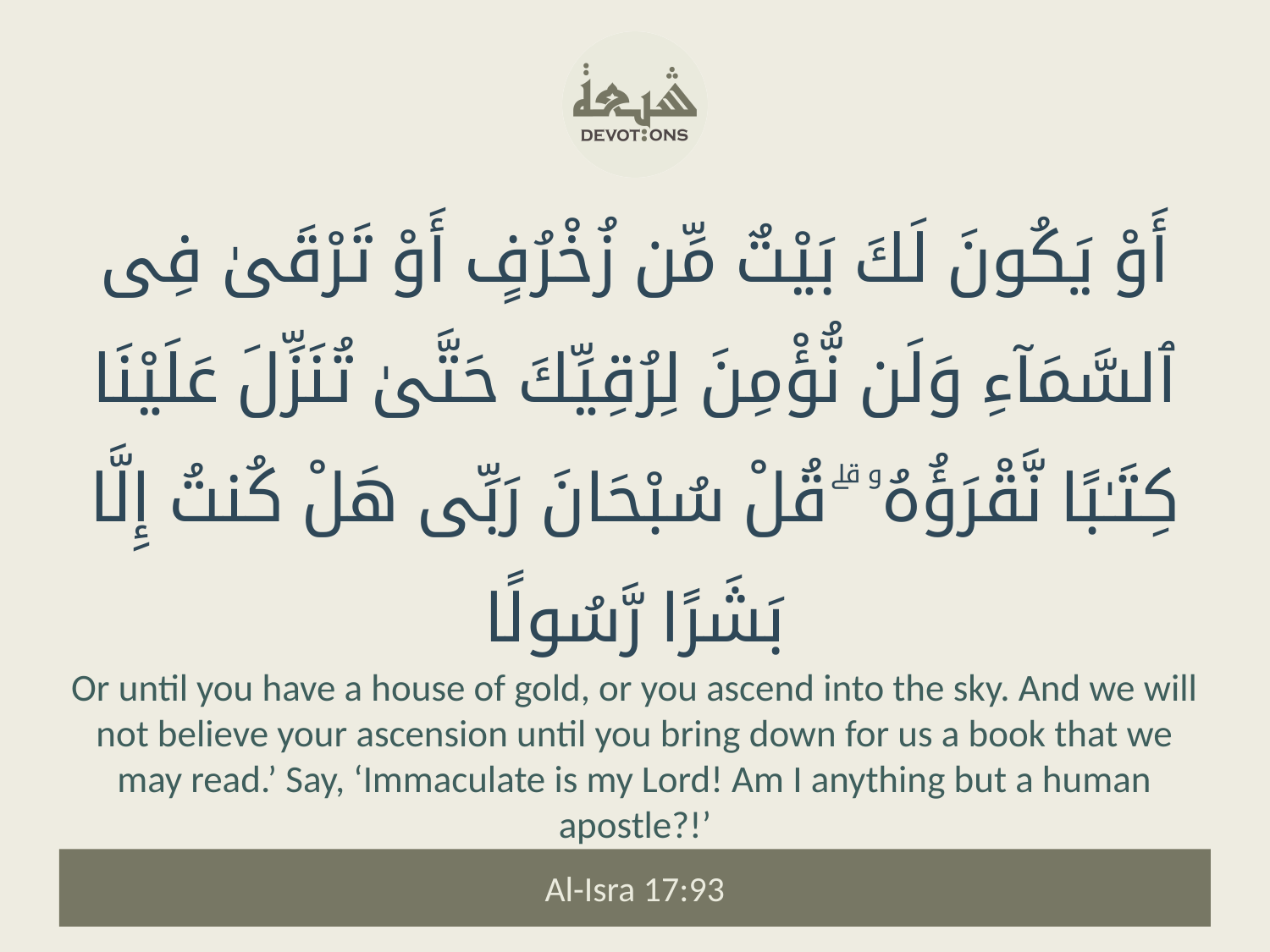

أَوْ يَكُونَ لَكَ بَيْتٌ مِّن زُخْرُفٍ أَوْ تَرْقَىٰ فِى ٱلسَّمَآءِ وَلَن نُّؤْمِنَ لِرُقِيِّكَ حَتَّىٰ تُنَزِّلَ عَلَيْنَا كِتَـٰبًا نَّقْرَؤُهُۥ ۗ قُلْ سُبْحَانَ رَبِّى هَلْ كُنتُ إِلَّا بَشَرًا رَّسُولًا
Or until you have a house of gold, or you ascend into the sky. And we will not believe your ascension until you bring down for us a book that we may read.’ Say, ‘Immaculate is my Lord! Am I anything but a human apostle?!’
Al-Isra 17:93